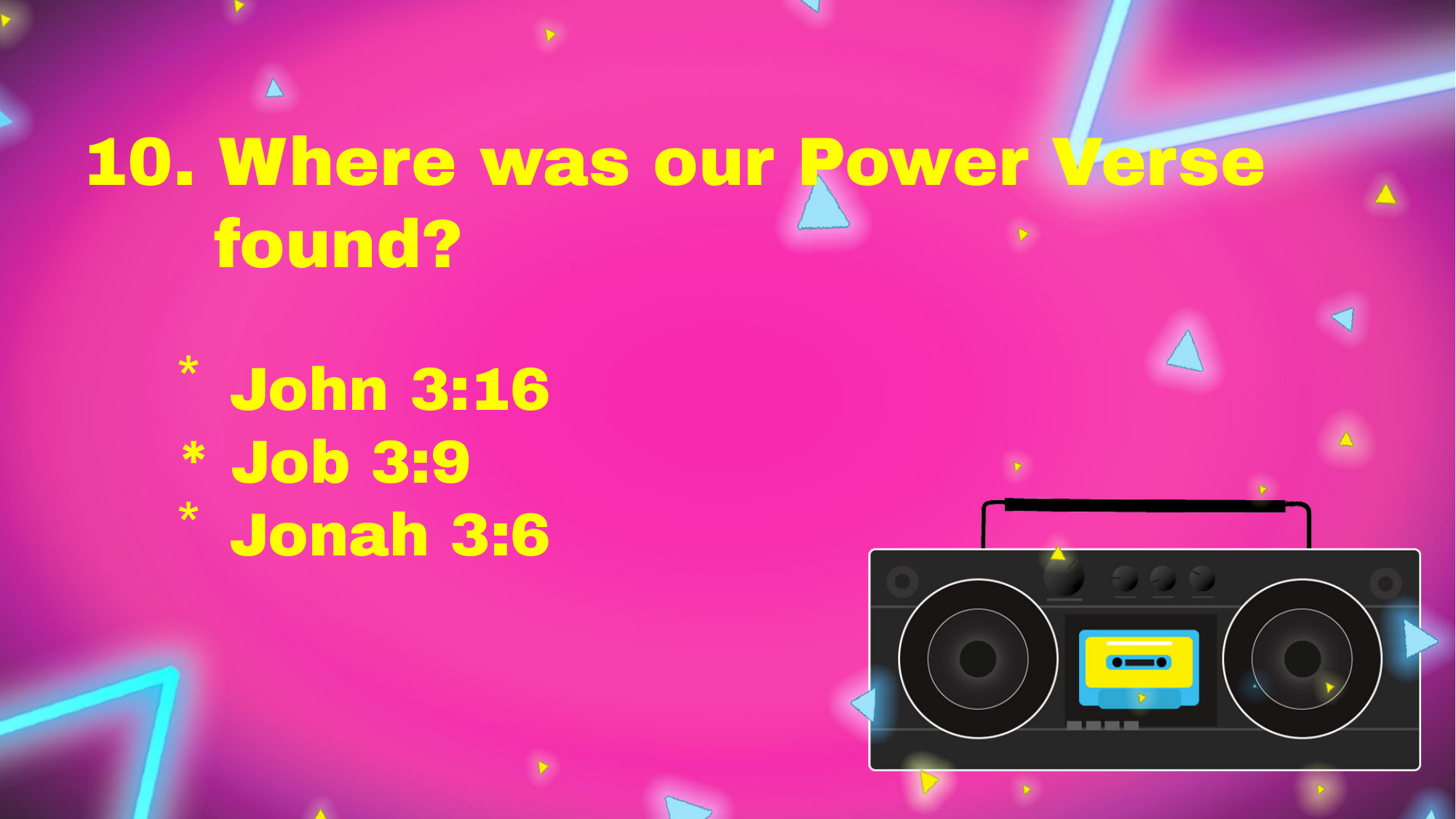

10. Where was our Power Verse
	 found?
John 3:16
* Job 3:9
Jonah 3:6